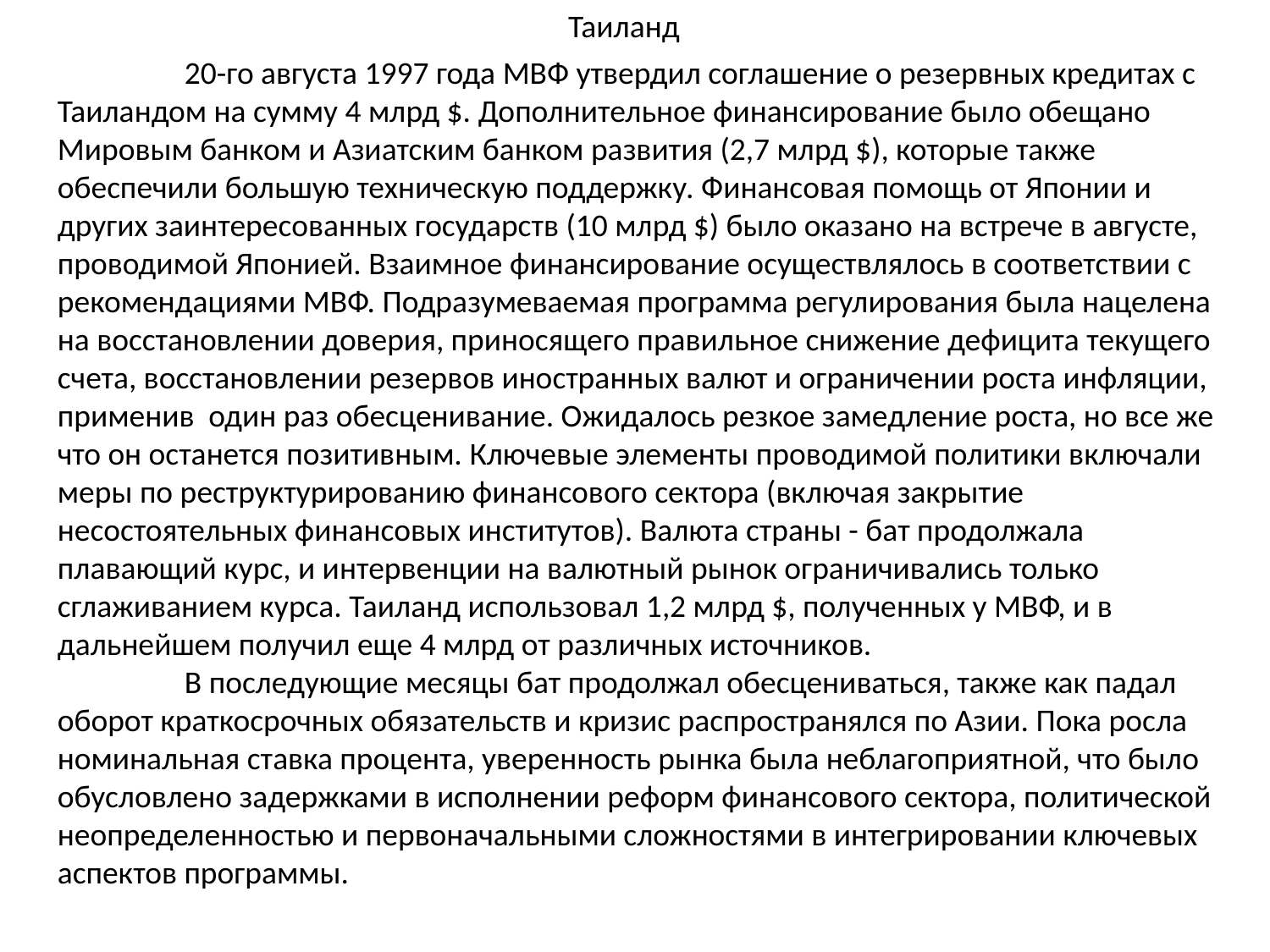

Таиланд
	20-го августа 1997 года МВФ утвердил соглашение о резервных кредитах с Таиландом на сумму 4 млрд $. Дополнительное финансирование было обещано Мировым банком и Азиатским банком развития (2,7 млрд $), которые также обеспечили большую техническую поддержку. Финансовая помощь от Японии и других заинтересованных государств (10 млрд $) было оказано на встрече в августе, проводимой Японией. Взаимное финансирование осуществлялось в соответствии с рекомендациями МВФ. Подразумеваемая программа регулирования была нацелена на восстановлении доверия, приносящего правильное снижение дефицита текущего счета, восстановлении резервов иностранных валют и ограничении роста инфляции, применив  один раз обесценивание. Ожидалось резкое замедление роста, но все же что он останется позитивным. Ключевые элементы проводимой политики включали меры по реструктурированию финансового сектора (включая закрытие несостоятельных финансовых институтов). Валюта страны - бат продолжала плавающий курс, и интервенции на валютный рынок ограничивались только сглаживанием курса. Таиланд использовал 1,2 млрд $, полученных у МВФ, и в дальнейшем получил еще 4 млрд от различных источников.
	В последующие месяцы бат продолжал обесцениваться, также как падал оборот краткосрочных обязательств и кризис распространялся по Азии. Пока росла номинальная ставка процента, уверенность рынка была неблагоприятной, что было обусловлено задержками в исполнении реформ финансового сектора, политической неопределенностью и первоначальными сложностями в интегрировании ключевых аспектов программы.